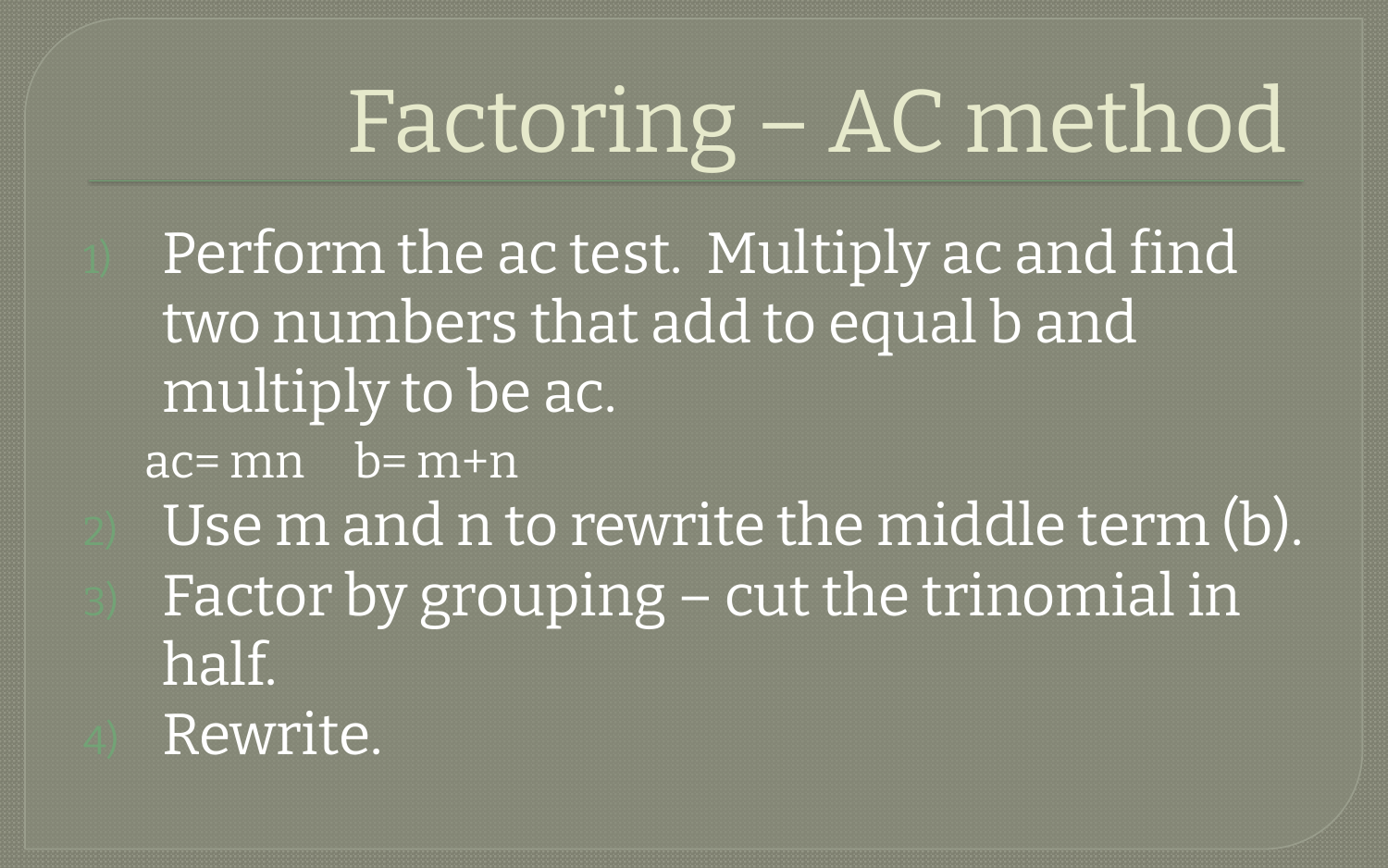

# Factoring – AC method
Perform the ac test.  Multiply ac and find two numbers that add to equal b and multiply to be ac.
ac= mn		b= m+n
Use m and n to rewrite the middle term (b).
Factor by grouping – cut the trinomial in half.
Rewrite.